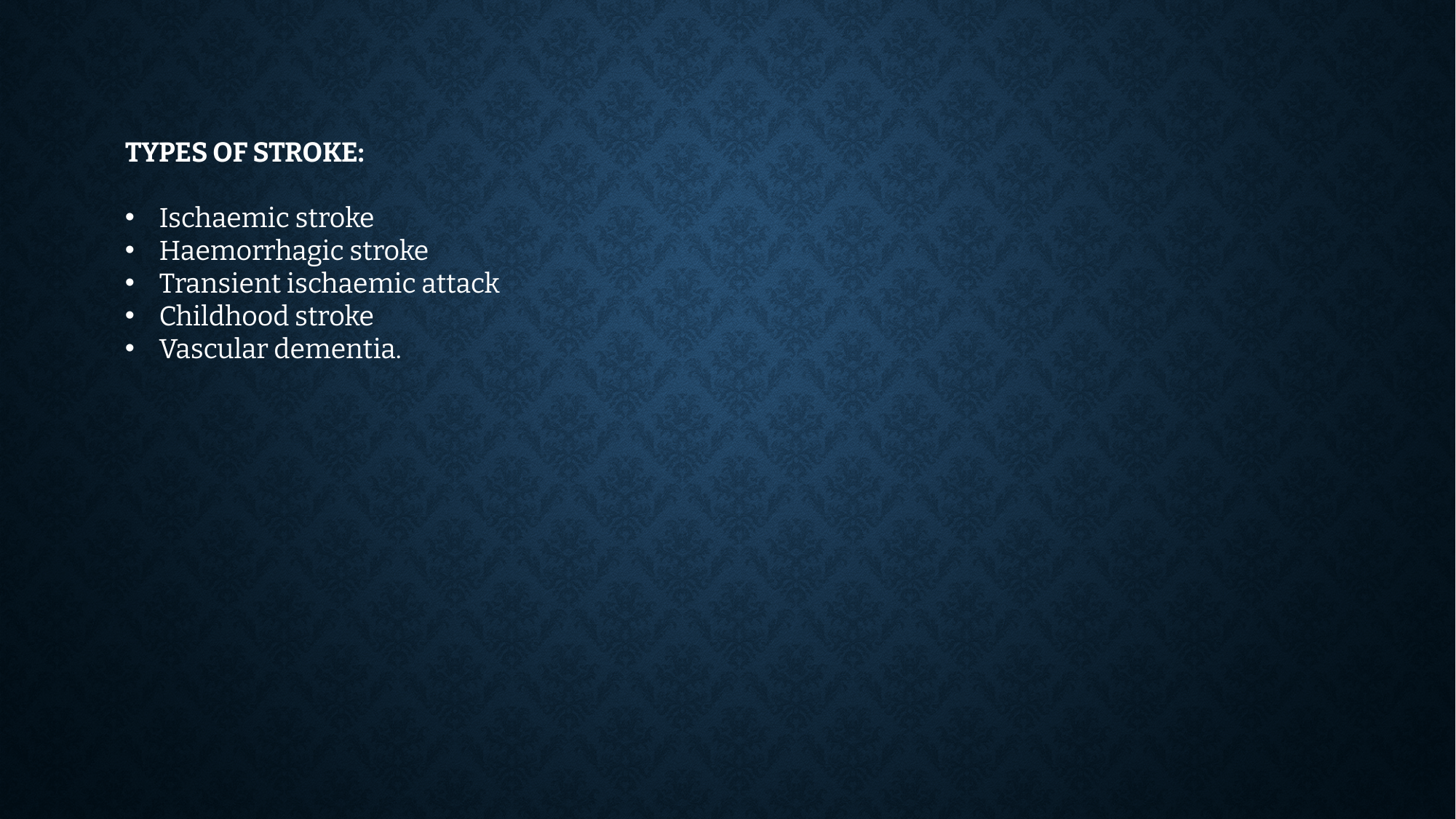

TYPES OF STROKE:

Ischaemic stroke
Haemorrhagic stroke
Transient ischaemic attack
Childhood stroke
Vascular dementia.